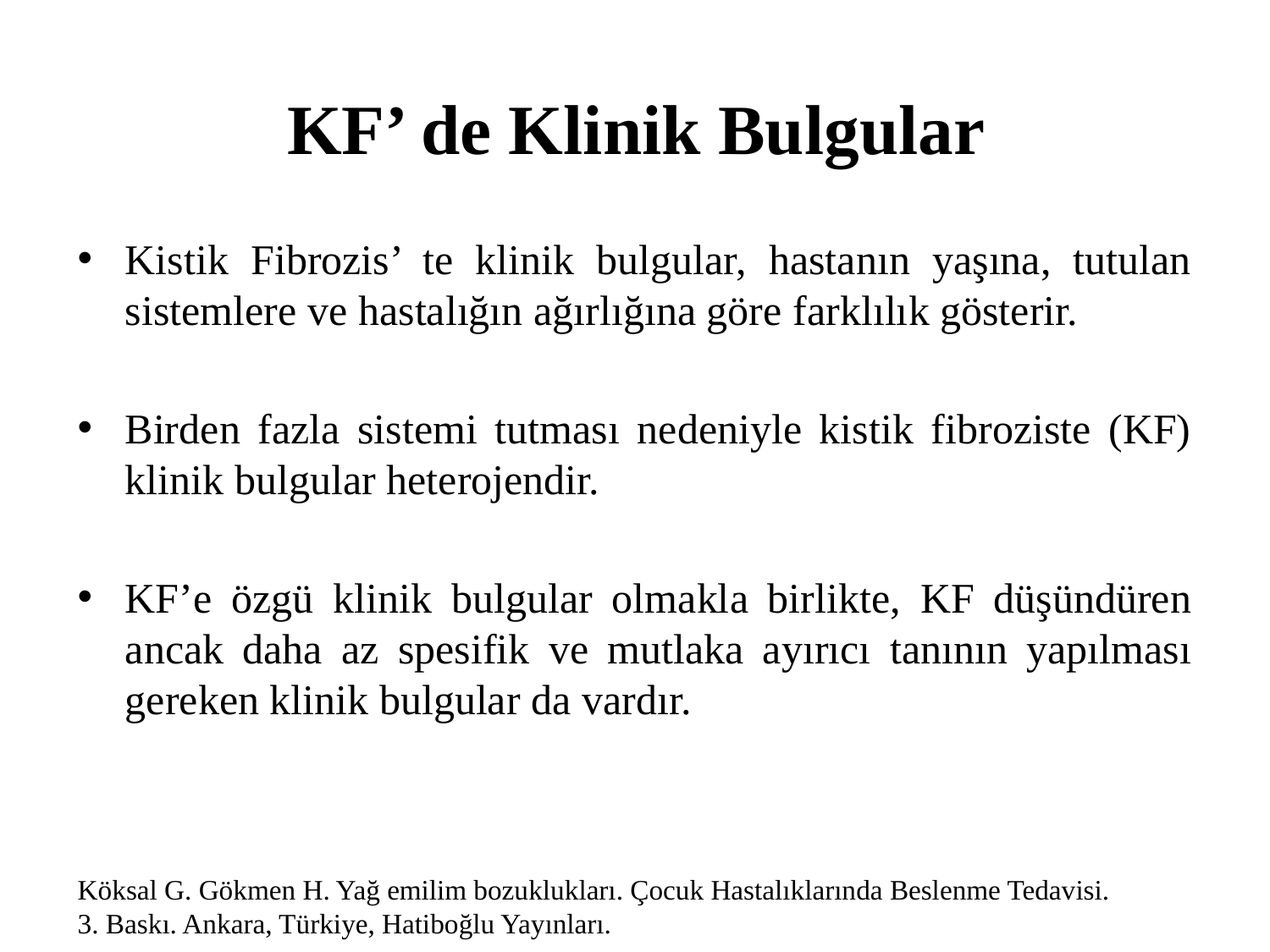

# KF’ de Klinik Bulgular
Kistik Fibrozis’ te klinik bulgular, hastanın yaşına, tutulan sistemlere ve hastalığın ağırlığına göre farklılık gösterir.

Birden fazla sistemi tutması nedeniyle kistik fibroziste (KF) klinik bulgular heterojendir.

KF’e özgü klinik bulgular olmakla birlikte, KF düşündüren ancak daha az spesifik ve mutlaka ayırıcı tanının yapılması gereken klinik bulgular da vardır.

Köksal G. Gökmen H. Yağ emilim bozuklukları. Çocuk Hastalıklarında Beslenme Tedavisi.         3. Baskı. Ankara, Türkiye, Hatiboğlu Yayınları.